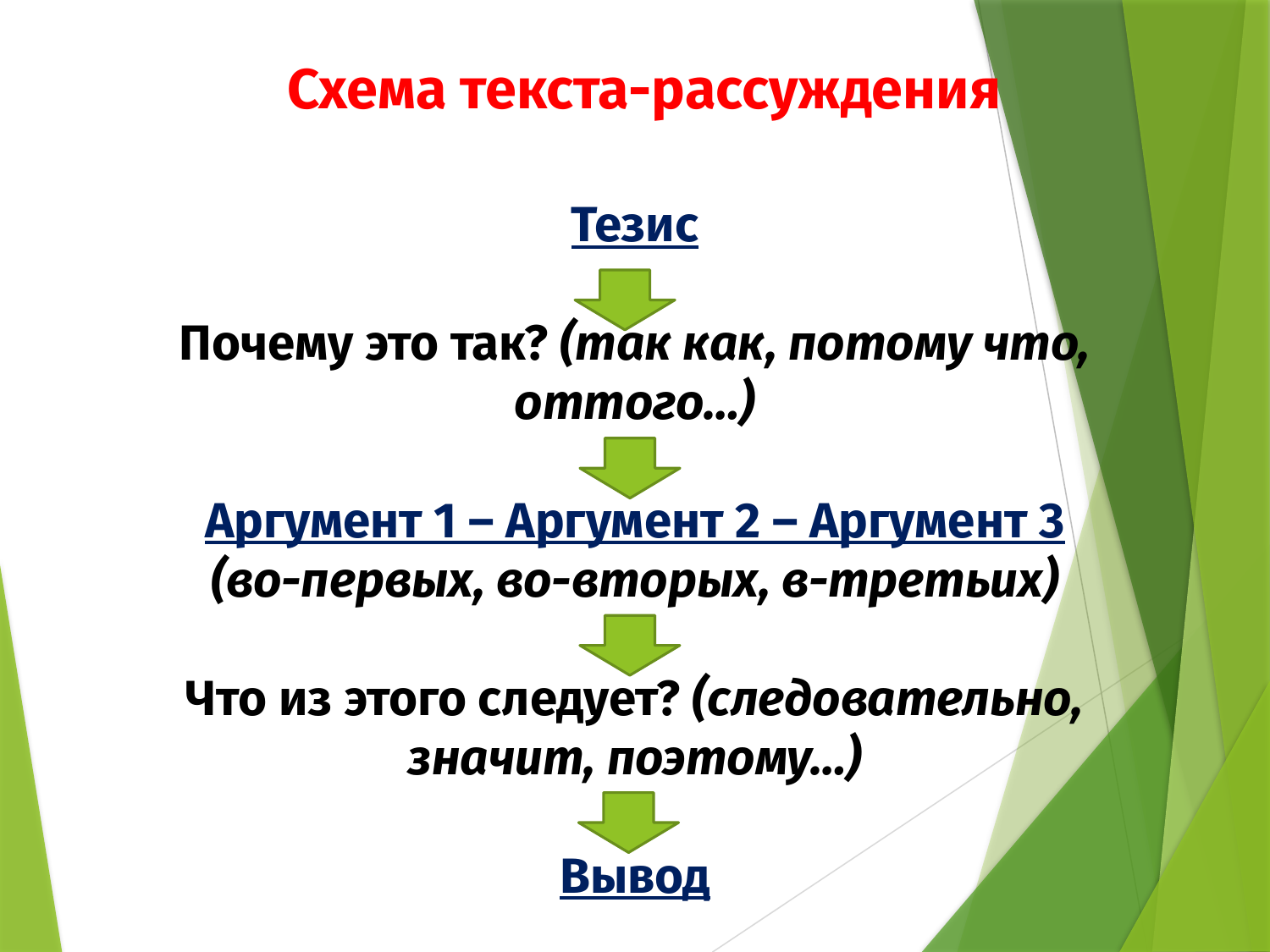

Схема текста-рассуждения
Тезис

Почему это так? (так как, потому что, оттого…)

Аргумент 1 – Аргумент 2 – Аргумент 3
(во-первых, во-вторых, в-третьих)

Что из этого следует? (следовательно, значит, поэтому…)

Вывод